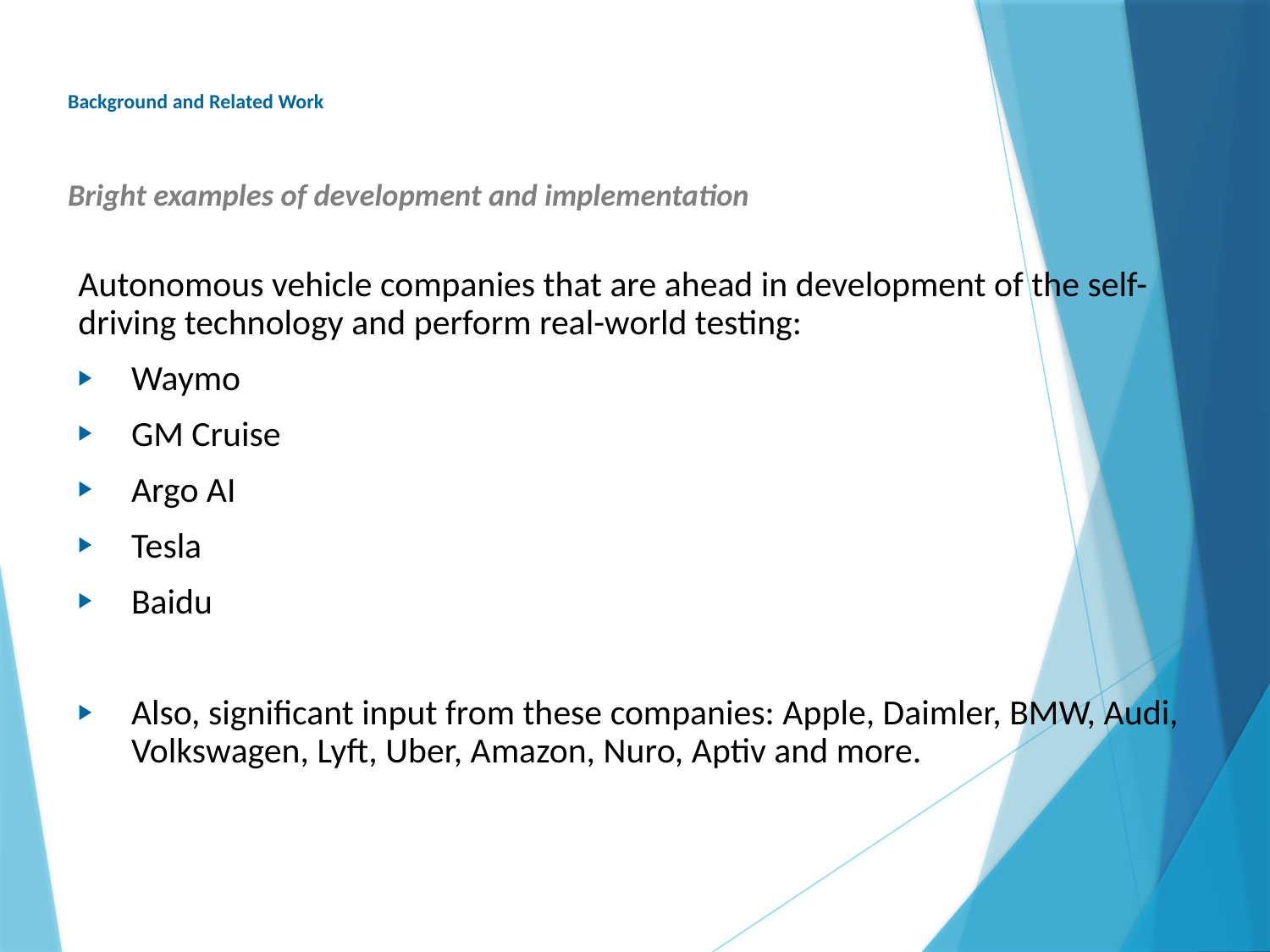

# Background and Related Work
Bright examples of development and implementation

Autonomous vehicle companies that are ahead in development of the self-driving technology and perform real-world testing:
Waymo
GM Cruise
Argo AI
Tesla
Baidu

Also, significant input from these companies: Apple, Daimler, BMW, Audi, Volkswagen, Lyft, Uber, Amazon, Nuro, Aptiv and more.